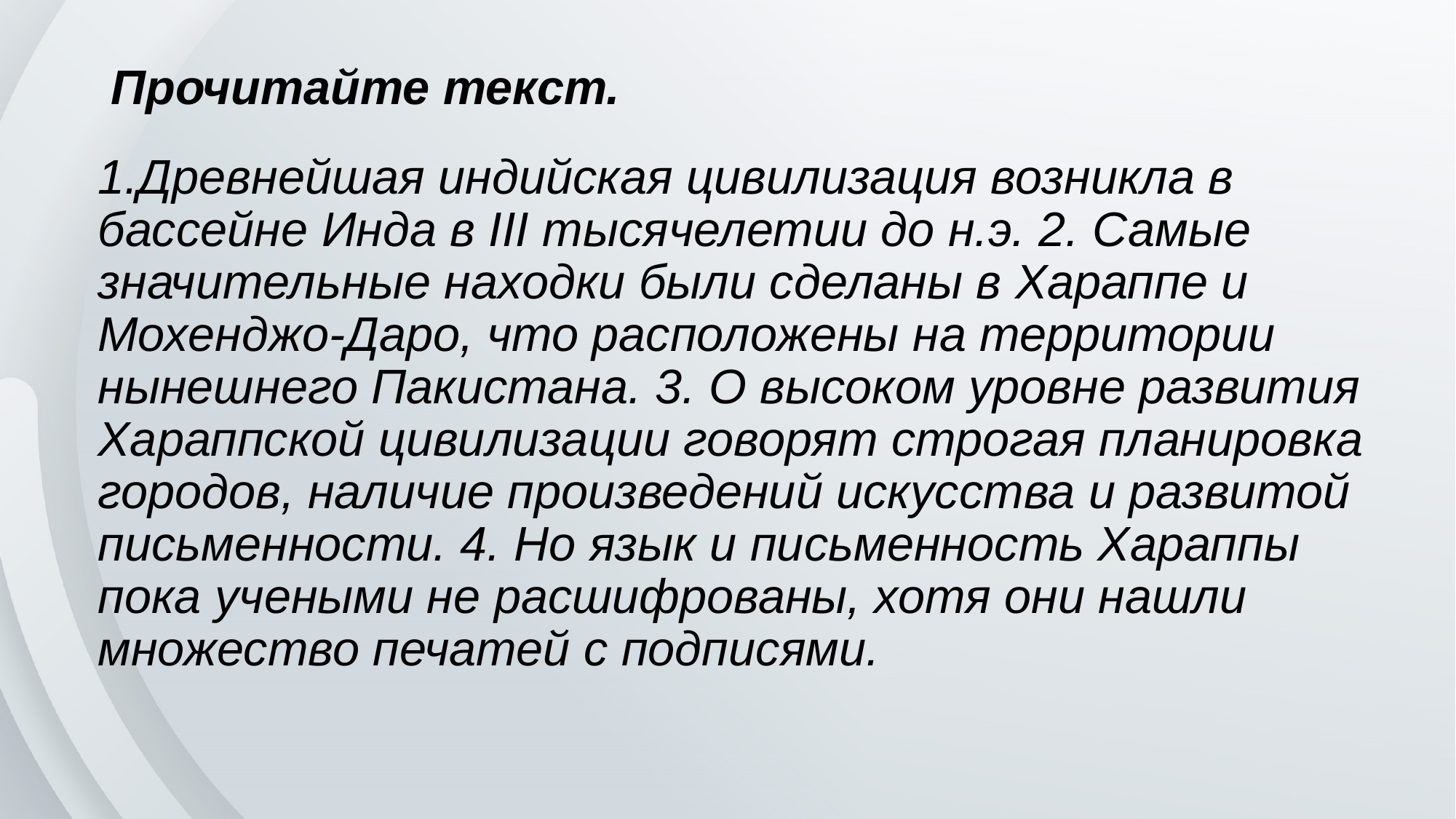

# Прочитайте текст.
1.Древнейшая индийская цивилизация возникла в бассейне Инда в III тысячелетии до н.э. 2. Самые значительные находки были сделаны в Хараппе и Мохенджо-Даро, что расположены на территории нынешнего Пакистана. 3. О высоком уровне развития Хараппской цивилизации говорят строгая планировка городов, наличие произведений искусства и развитой письменности. 4. Но язык и письменность Хараппы пока учеными не расшифрованы, хотя они нашли множество печатей с подписями.